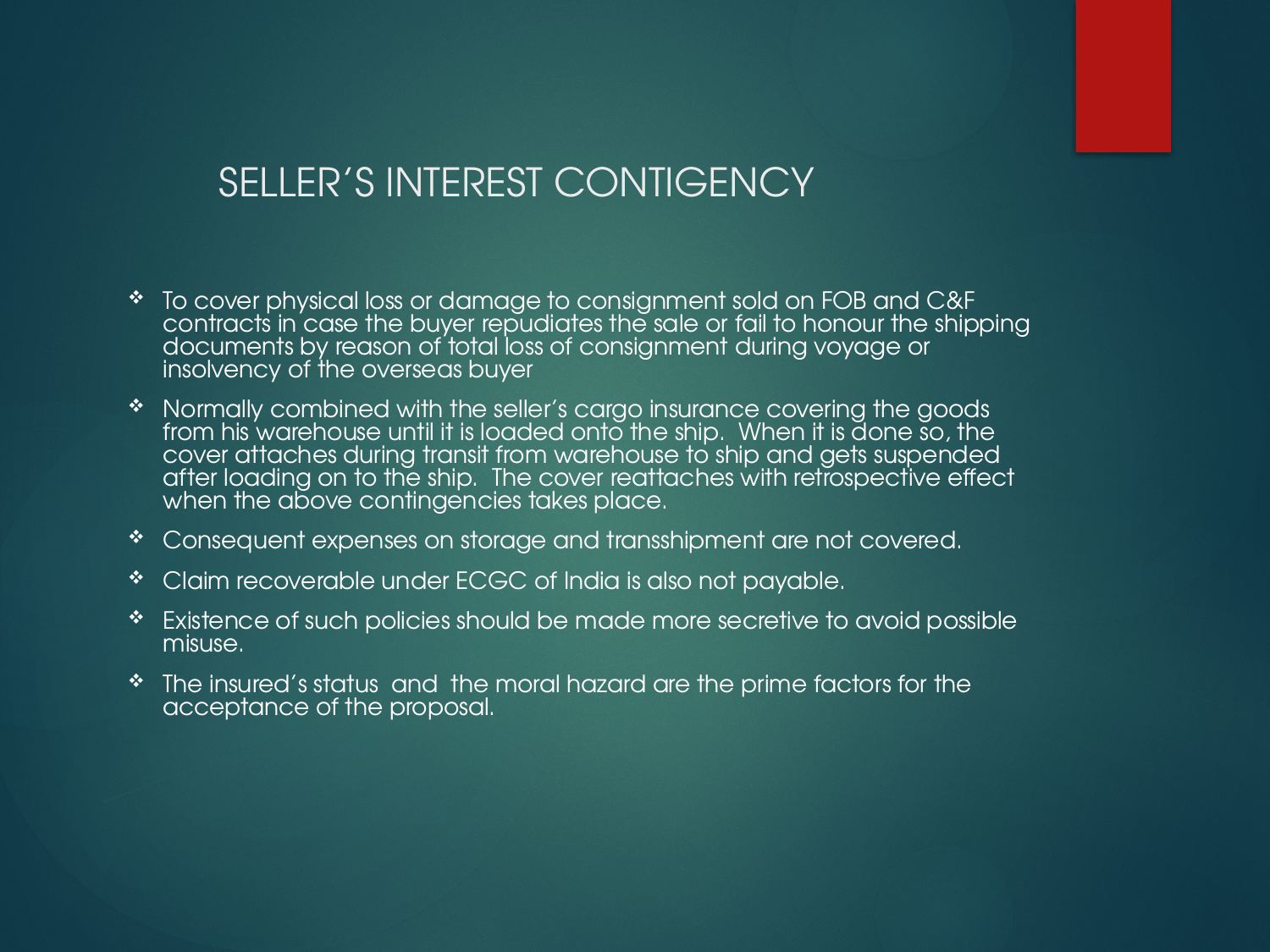

# SELLER’S INTEREST CONTIGENCY
To cover physical loss or damage to consignment sold on FOB and C&F contracts in case the buyer repudiates the sale or fail to honour the shipping documents by reason of total loss of consignment during voyage or insolvency of the overseas buyer
Normally combined with the seller’s cargo insurance covering the goods from his warehouse until it is loaded onto the ship.  When it is done so, the cover attaches during transit from warehouse to ship and gets suspended after loading on to the ship.  The cover reattaches with retrospective effect when the above contingencies takes place.
Consequent expenses on storage and transshipment are not covered.
Claim recoverable under ECGC of India is also not payable.
Existence of such policies should be made more secretive to avoid possible misuse.
The insured’s status  and  the moral hazard are the prime factors for the acceptance of the proposal.